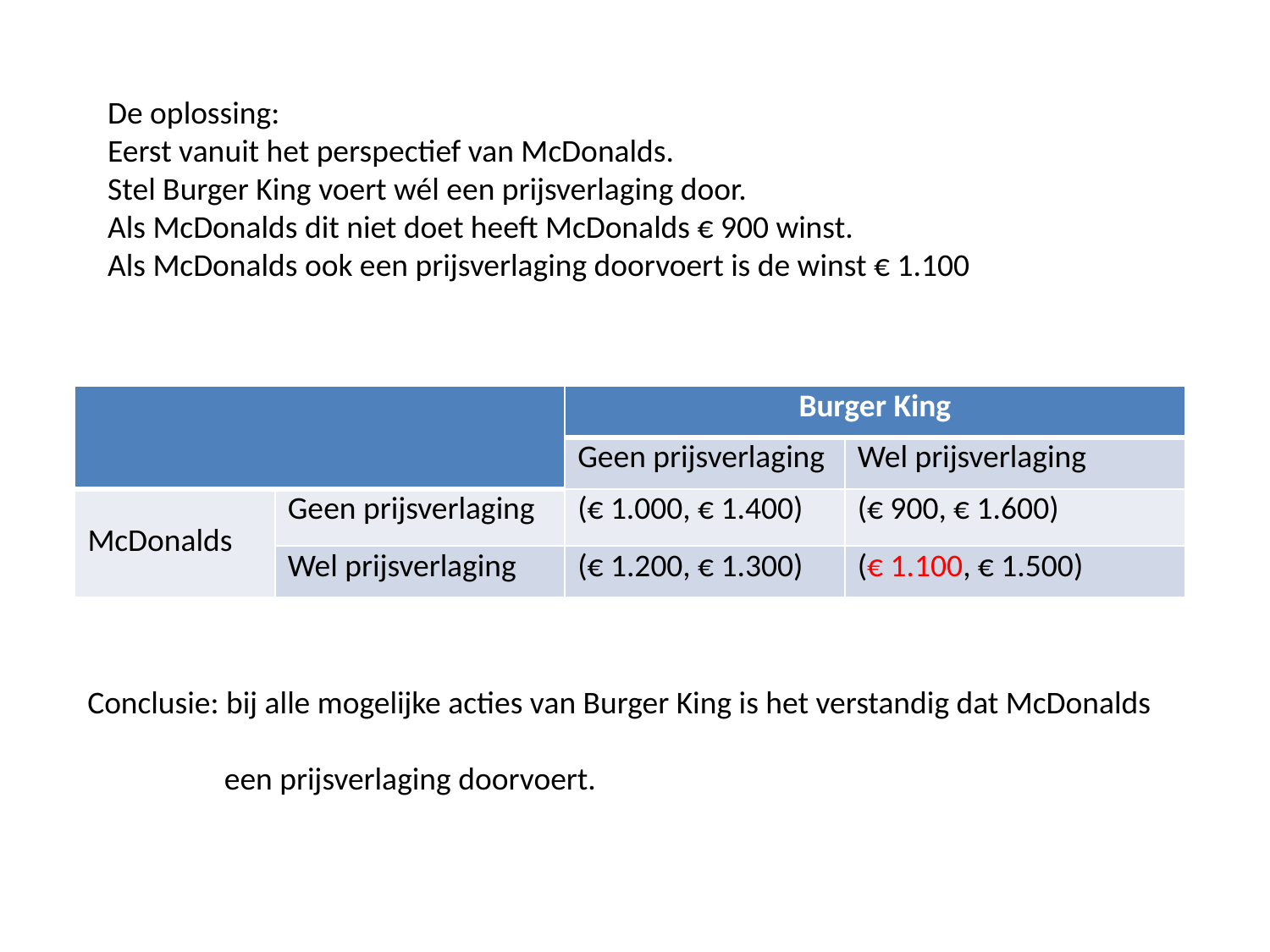

De oplossing:
Eerst vanuit het perspectief van McDonalds.
Stel Burger King voert wél een prijsverlaging door.
Als McDonalds dit niet doet heeft McDonalds € 900 winst.
Als McDonalds ook een prijsverlaging doorvoert is de winst € 1.100
|  |  | Burger King |  |
| --- | --- | --- | --- |
|  |  | Geen prijsverlaging | Wel prijsverlaging |
| McDonalds | Geen prijsverlaging | (€ 1.000, € 1.400) | (€ 900, € 1.600) |
|  | Wel prijsverlaging | (€ 1.200, € 1.300) | (€ 1.100, € 1.500) |
Conclusie: bij alle mogelijke acties van Burger King is het verstandig dat McDonalds
                   een prijsverlaging doorvoert.